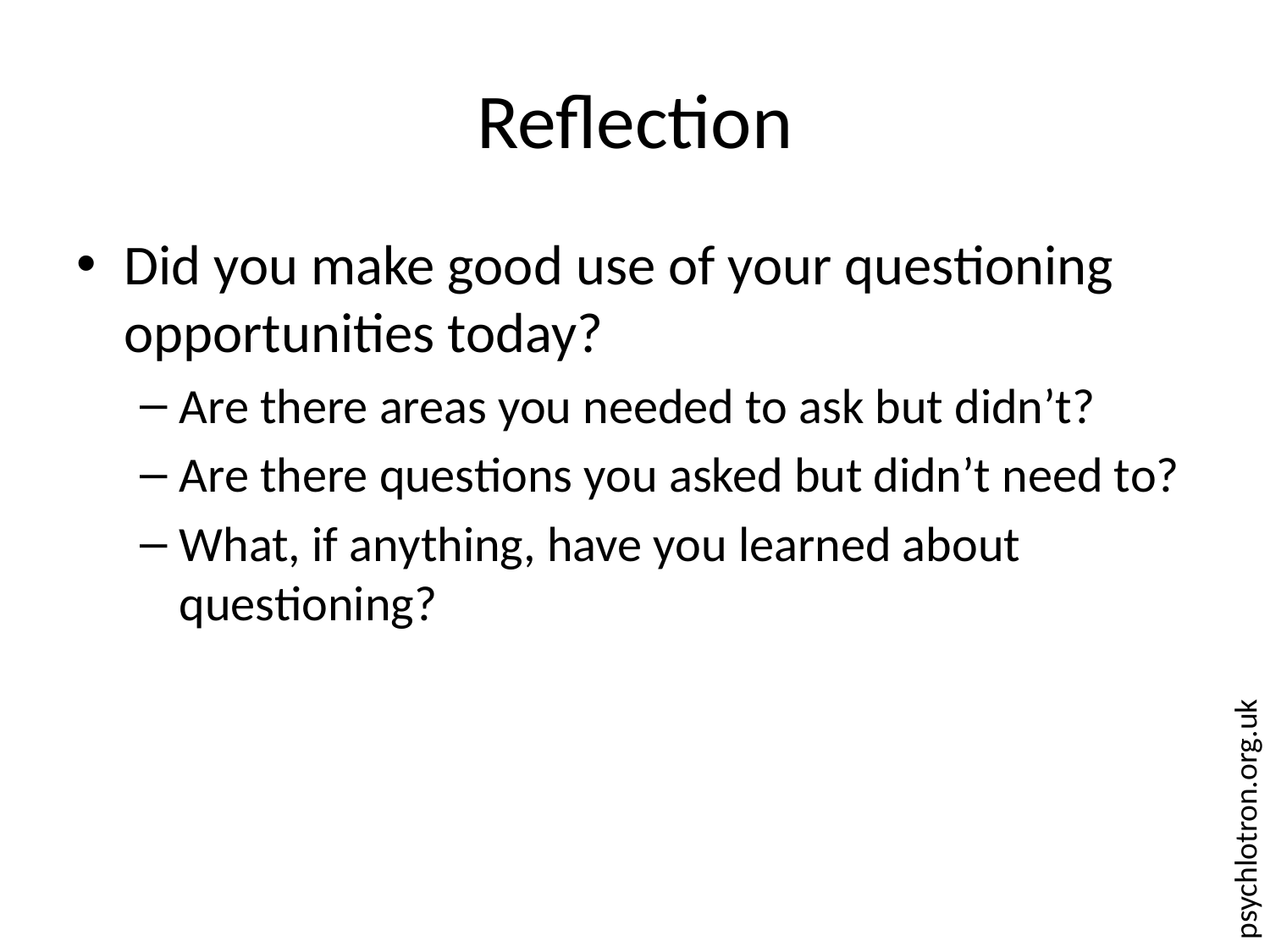

# Reflection
Did you make good use of your questioning opportunities today?
Are there areas you needed to ask but didn’t?
Are there questions you asked but didn’t need to?
What, if anything, have you learned about questioning?